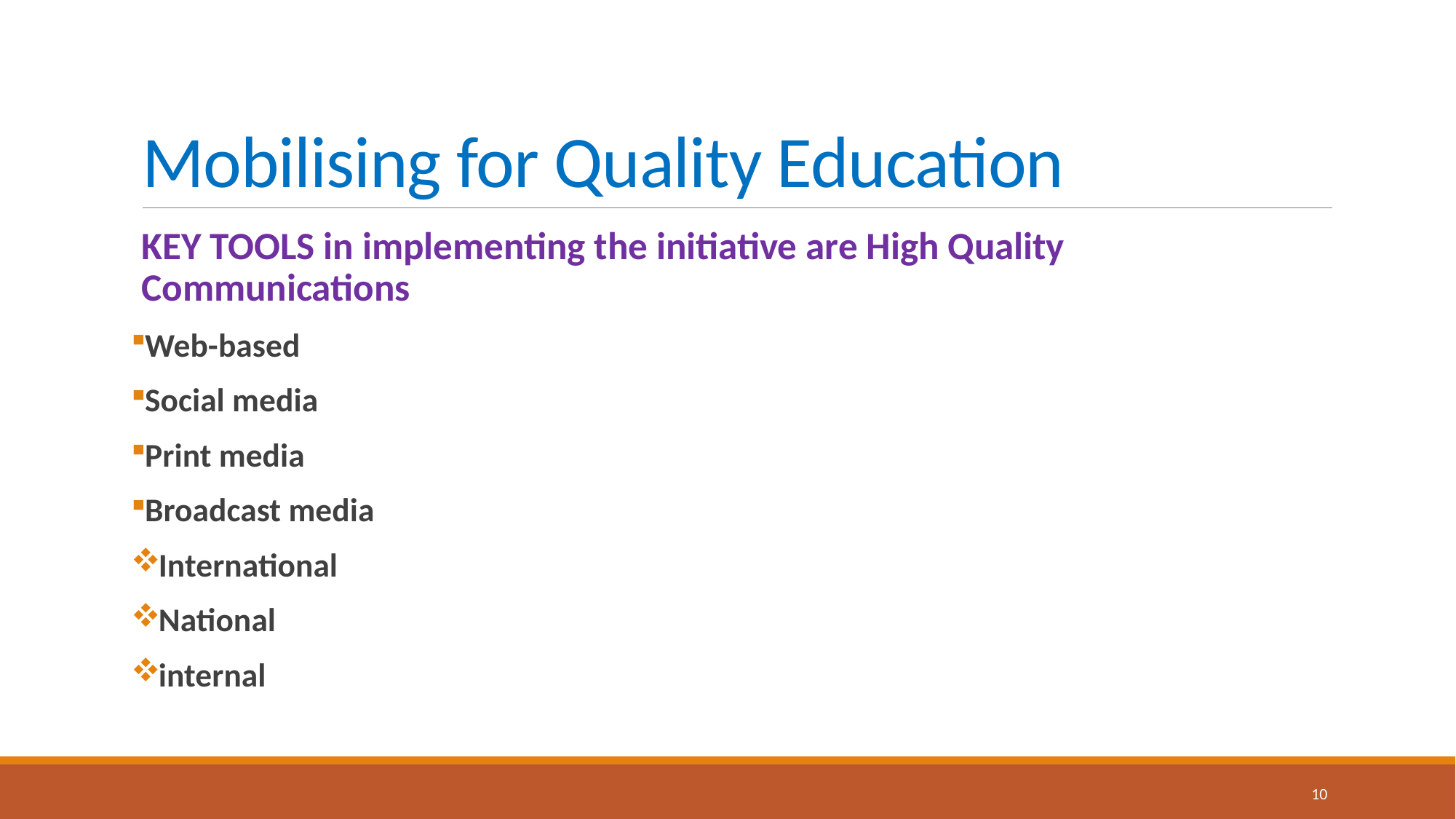

# Mobilising for Quality Education
KEY TOOLS in implementing the initiative are High Quality Communications
Web-based
Social media
Print media
Broadcast media
International
National
internal

10